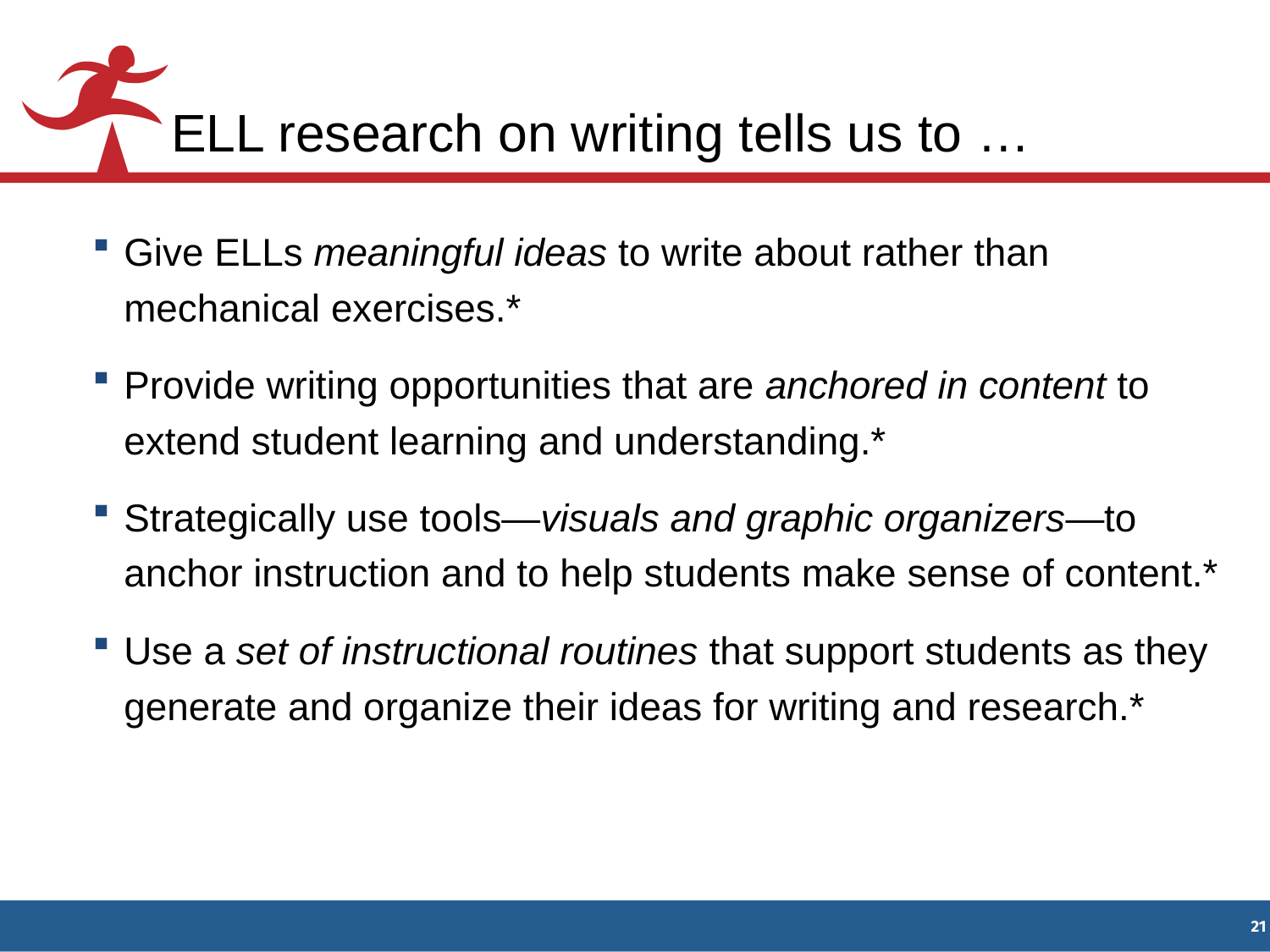

# ELL research on writing tells us to …
Give ELLs meaningful ideas to write about rather than mechanical exercises.*
Provide writing opportunities that are anchored in content to extend student learning and understanding.*
Strategically use tools—visuals and graphic organizers—to anchor instruction and to help students make sense of content.*
Use a set of instructional routines that support students as they generate and organize their ideas for writing and research.*